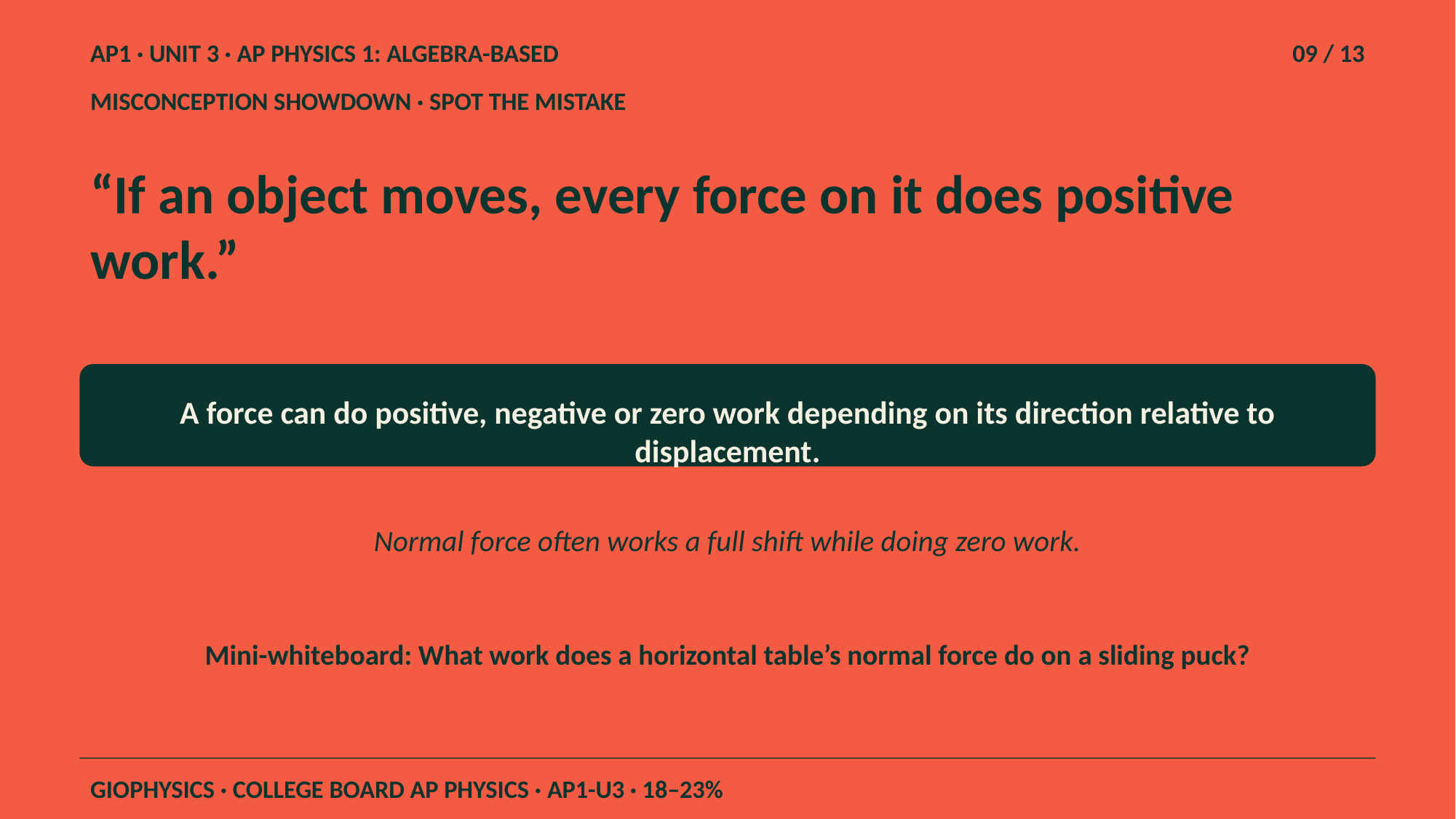

AP1 · UNIT 3 · AP PHYSICS 1: ALGEBRA-BASED
09 / 13
MISCONCEPTION SHOWDOWN · SPOT THE MISTAKE
“If an object moves, every force on it does positive work.”

A force can do positive, negative or zero work depending on its direction relative to displacement.
Normal force often works a full shift while doing zero work.
Mini-whiteboard: What work does a horizontal table’s normal force do on a sliding puck?

GIOPHYSICS · COLLEGE BOARD AP PHYSICS · AP1-U3 · 18–23%